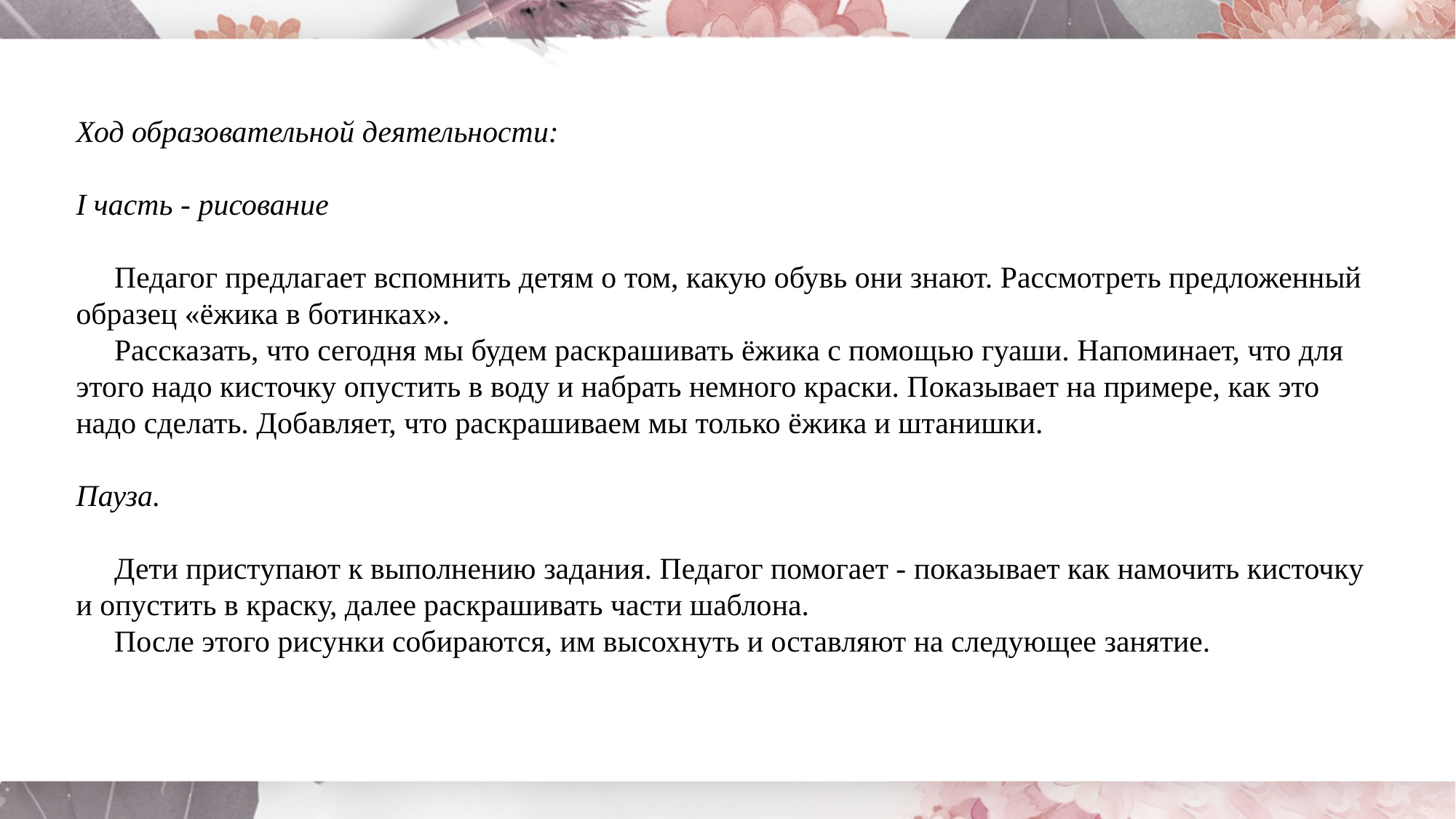

Ход образовательной деятельности:
I часть - рисование

     Педагог предлагает вспомнить детям о том, какую обувь они знают. Рассмотреть предложенный образец «ёжика в ботинках».
     Рассказать, что сегодня мы будем раскрашивать ёжика с помощью гуаши. Напоминает, что для этого надо кисточку опустить в воду и набрать немного краски. Показывает на примере, как это надо сделать. Добавляет, что раскрашиваем мы только ёжика и штанишки.

Пауза.

     Дети приступают к выполнению задания. Педагог помогает - показывает как намочить кисточку и опустить в краску, далее раскрашивать части шаблона.
     После этого рисунки собираются, им высохнуть и оставляют на следующее занятие.
ADD TITLE HERE
01
04
ADD TITLE HERE
No one indebted for others,while many people don't know how to cherish others.No one indebted for others,while many people don't know how to cherish others.